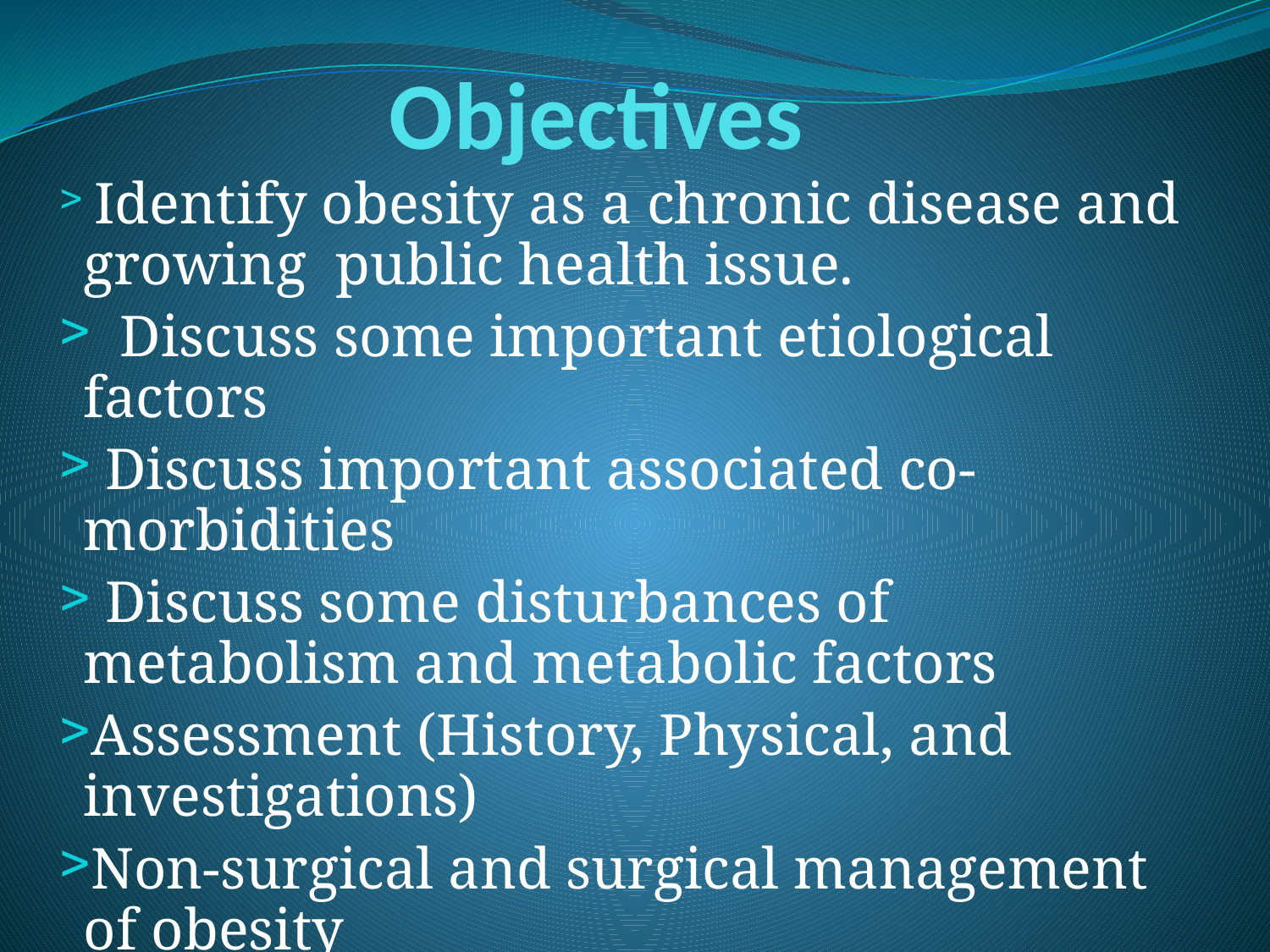

# Objectives
 Identify obesity as a chronic disease and growing  public health issue.
  Discuss some important etiological factors
 Discuss important associated co-morbidities
 Discuss some disturbances of metabolism and metabolic factors
Assessment (History, Physical, and investigations)
Non-surgical and surgical management of obesity